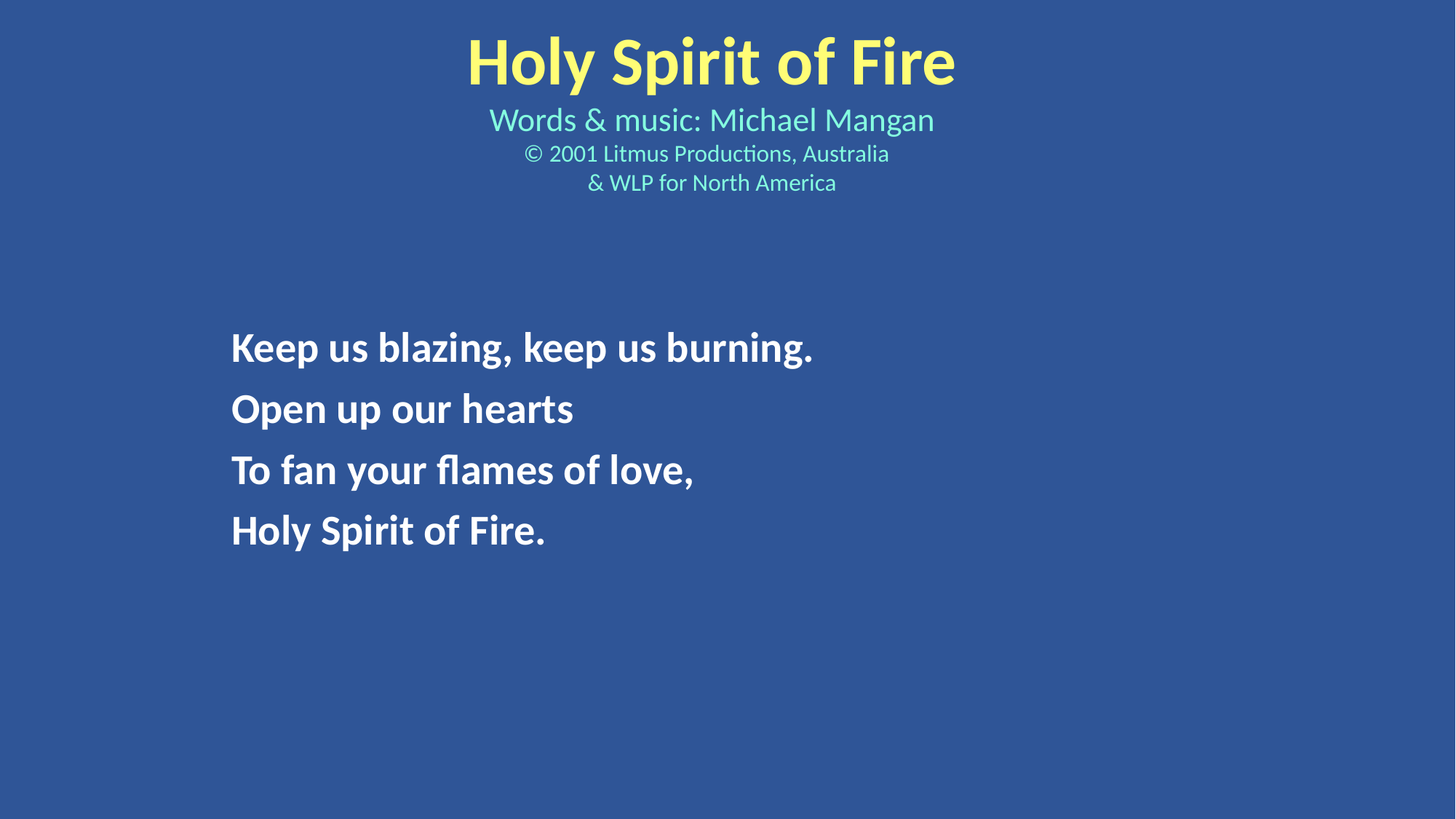

Holy Spirit of Fire
Words & music: Michael Mangan
© 2001 Litmus Productions, Australia
& WLP for North America
Keep us blazing, keep us burning.
Open up our hearts
To fan your flames of love,
Holy Spirit of Fire.